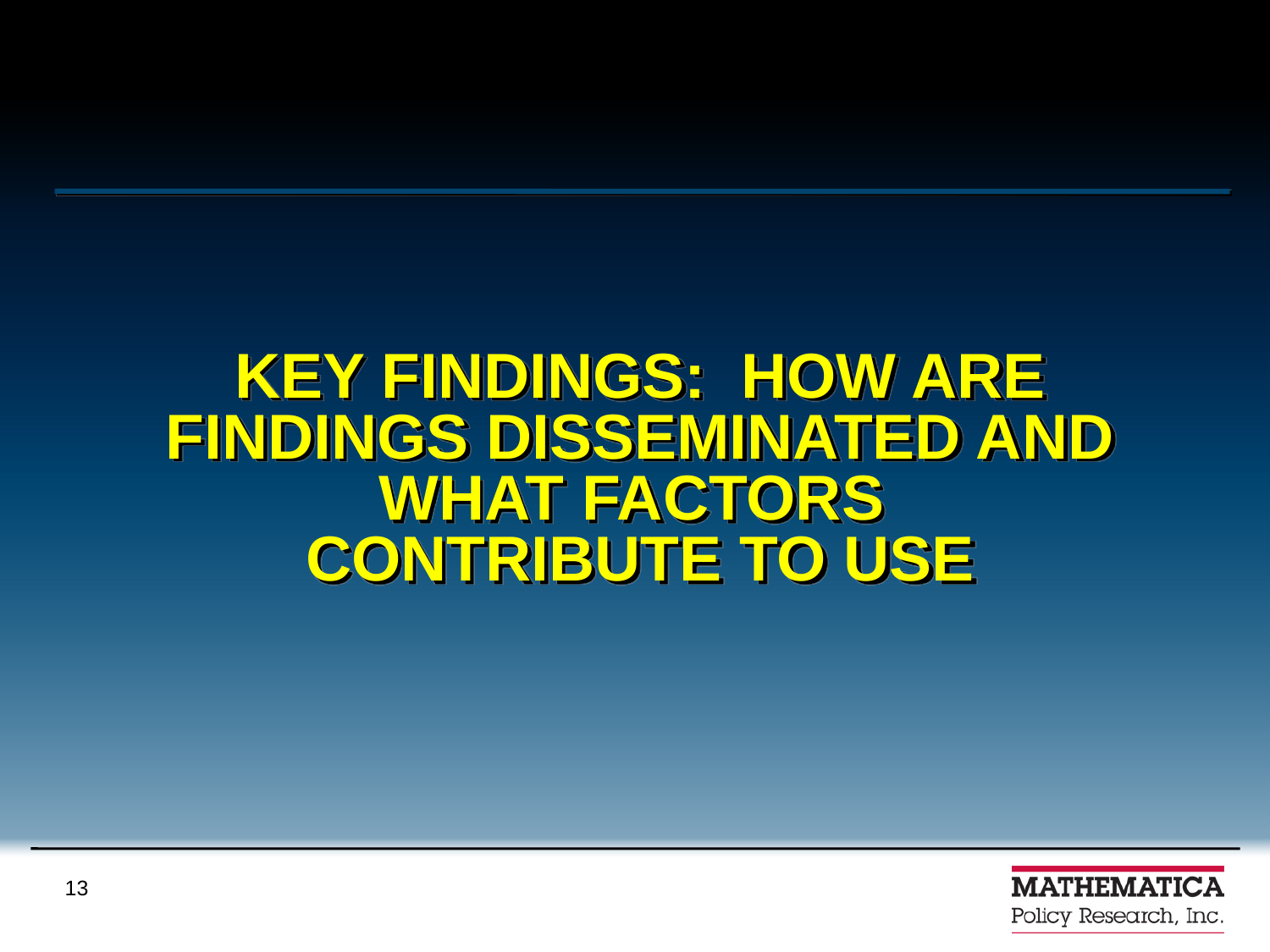

Key Findings:  How are Findings Disseminated and What Factors
Contribute to Use